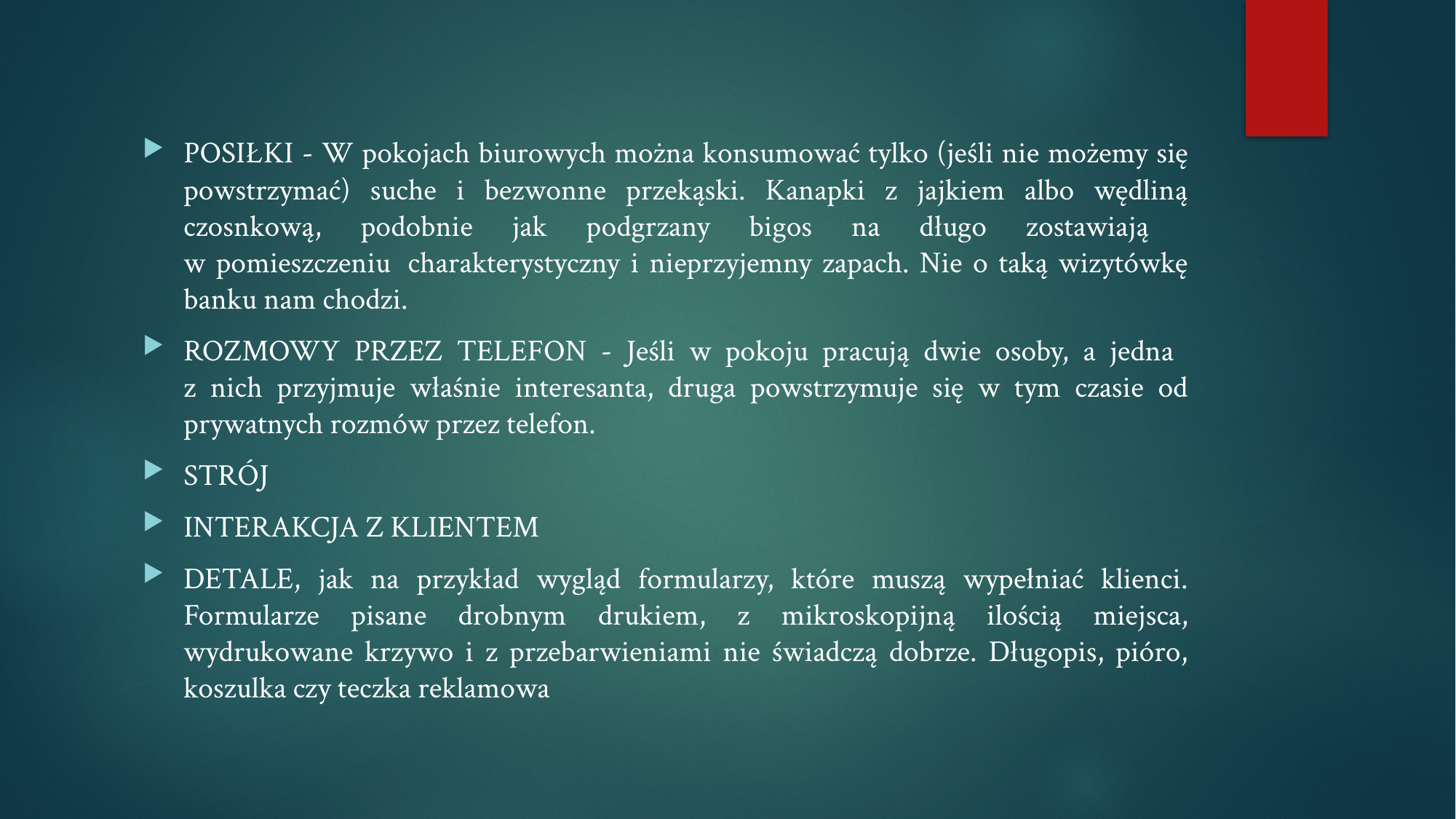

#
POSIŁKI - W pokojach biurowych można konsumować tylko (jeśli nie możemy się powstrzymać) suche i bezwonne przekąski. Kanapki z jajkiem albo wędliną czosnkową, podobnie jak podgrzany bigos na długo zostawiają
w pomieszczeniu  charakterystyczny i nieprzyjemny zapach. Nie o taką wizytówkę banku nam chodzi.
ROZMOWY PRZEZ TELEFON - Jeśli w pokoju pracują dwie osoby, a jedna
z nich przyjmuje właśnie interesanta, druga powstrzymuje się w tym czasie od prywatnych rozmów przez telefon.
STRÓJ
INTERAKCJA Z KLIENTEM
DETALE, jak na przykład wygląd formularzy, które muszą wypełniać klienci. Formularze pisane drobnym drukiem, z mikroskopijną ilością miejsca, wydrukowane krzywo i z przebarwieniami nie świadczą dobrze. Długopis, pióro, koszulka czy teczka reklamowa